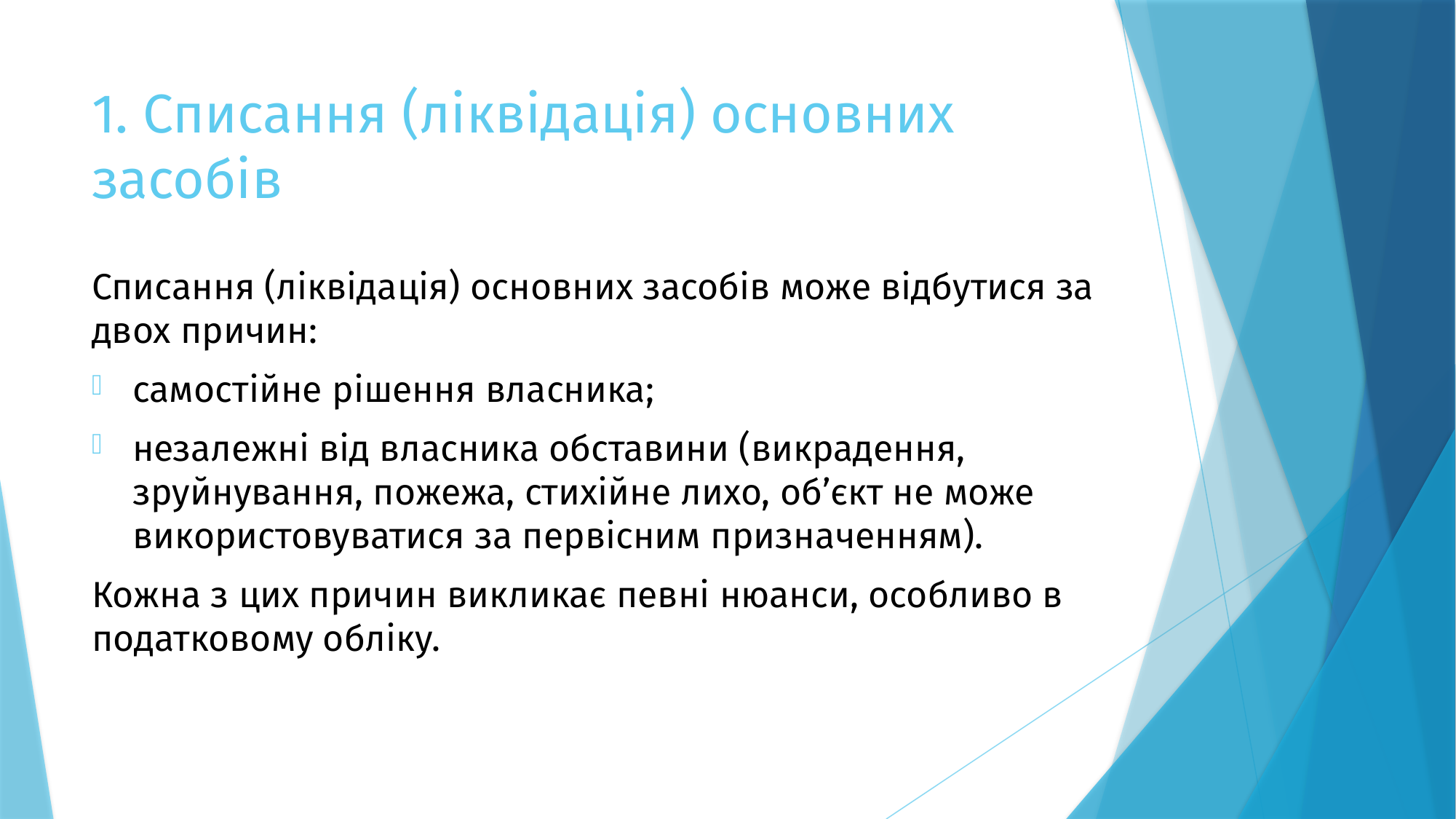

# 1. Списання (ліквідація) основних засобів
Списання (ліквідація) основних засобів може відбутися за двох причин:
самостійне рішення власника;
незалежні від власника обставини (викрадення, зруйнування, пожежа, стихійне лихо, об’єкт не може використовуватися за первісним призначенням).
Кожна з цих причин викликає певні нюанси, особливо в податковому обліку.